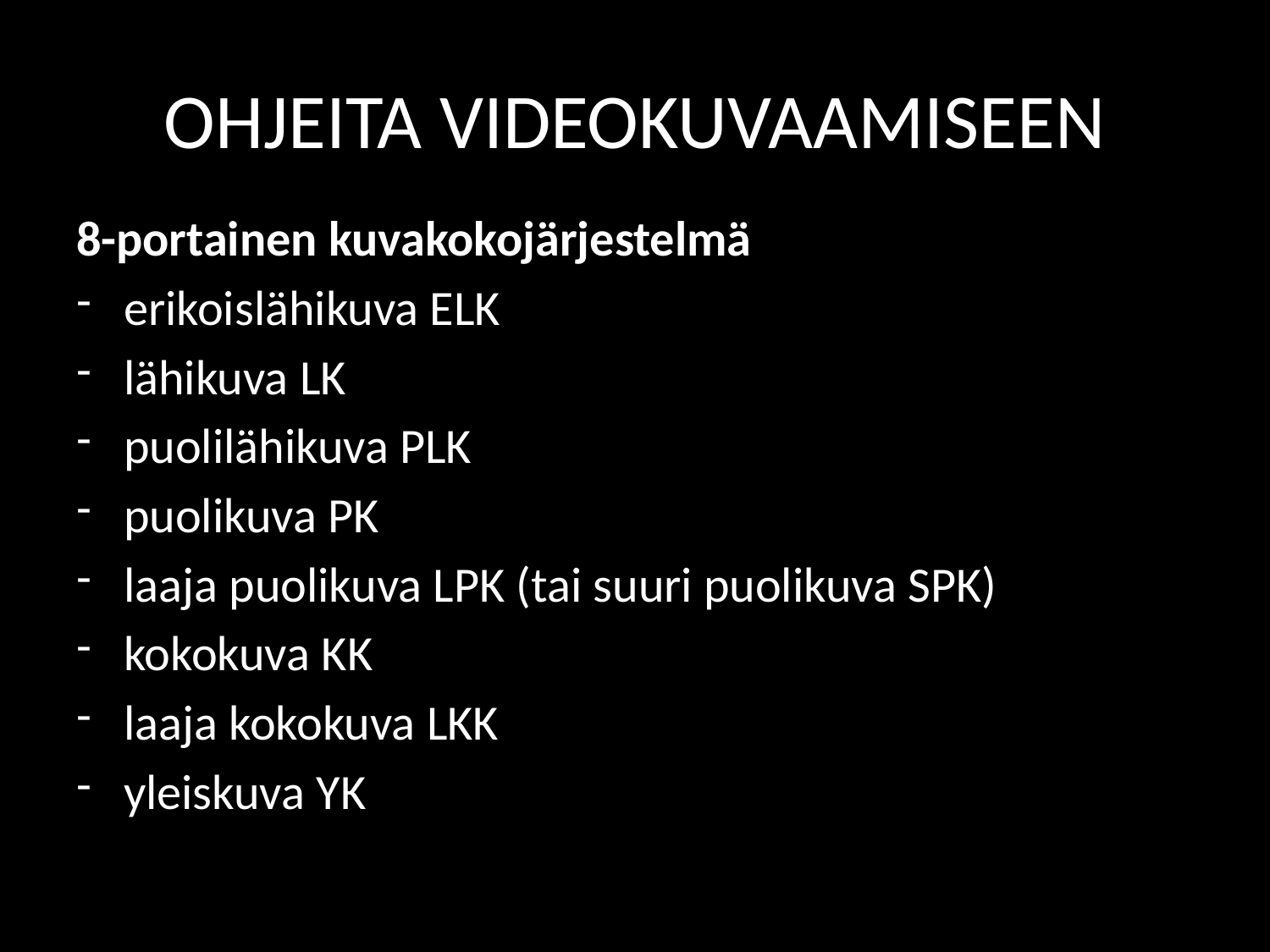

# OHJEITA VIDEOKUVAAMISEEN
8-portainen kuvakokojärjestelmä
erikoislähikuva ELK
lähikuva LK
puolilähikuva PLK
puolikuva PK
laaja puolikuva LPK (tai suuri puolikuva SPK)
kokokuva KK
laaja kokokuva LKK
yleiskuva YK